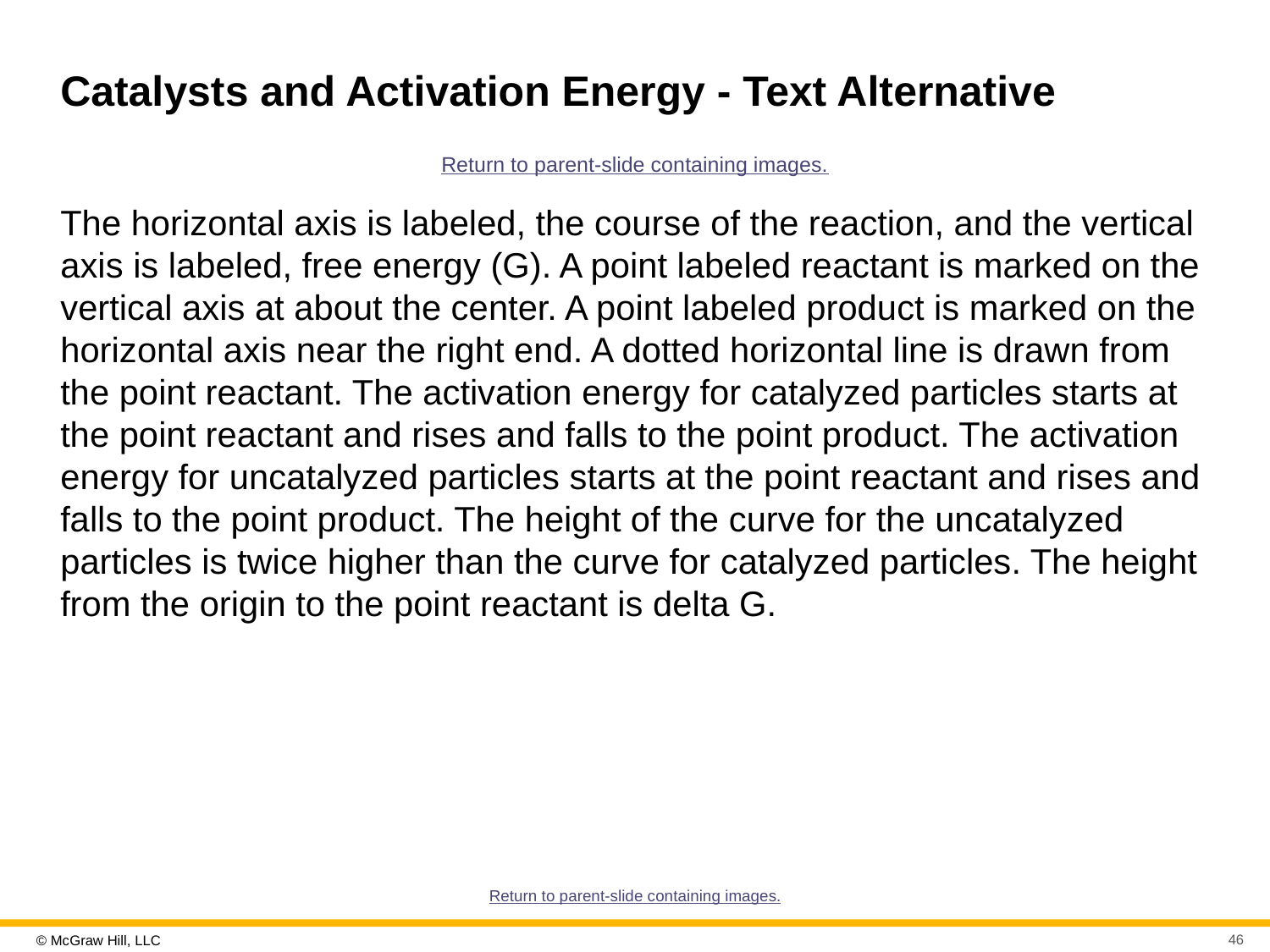

# Catalysts and Activation Energy - Text Alternative
Return to parent-slide containing images.
The horizontal axis is labeled, the course of the reaction, and the vertical axis is labeled, free energy (G). A point labeled reactant is marked on the vertical axis at about the center. A point labeled product is marked on the horizontal axis near the right end. A dotted horizontal line is drawn from the point reactant. The activation energy for catalyzed particles starts at the point reactant and rises and falls to the point product. The activation energy for uncatalyzed particles starts at the point reactant and rises and falls to the point product. The height of the curve for the uncatalyzed particles is twice higher than the curve for catalyzed particles. The height from the origin to the point reactant is delta G.
Return to parent-slide containing images.
46